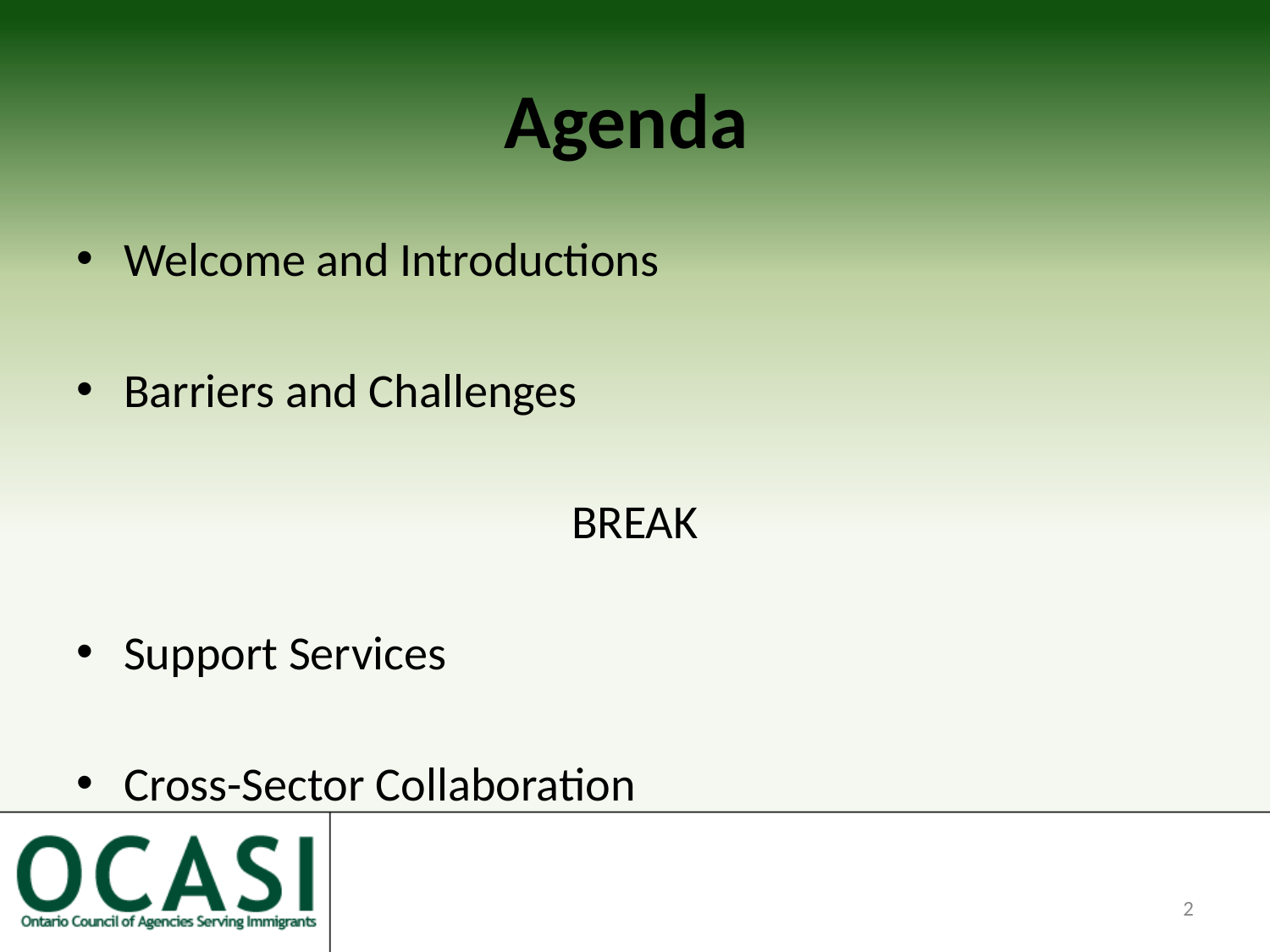

# Agenda
Welcome and Introductions

Barriers and Challenges

BREAK

Support Services

Cross-Sector Collaboration
2